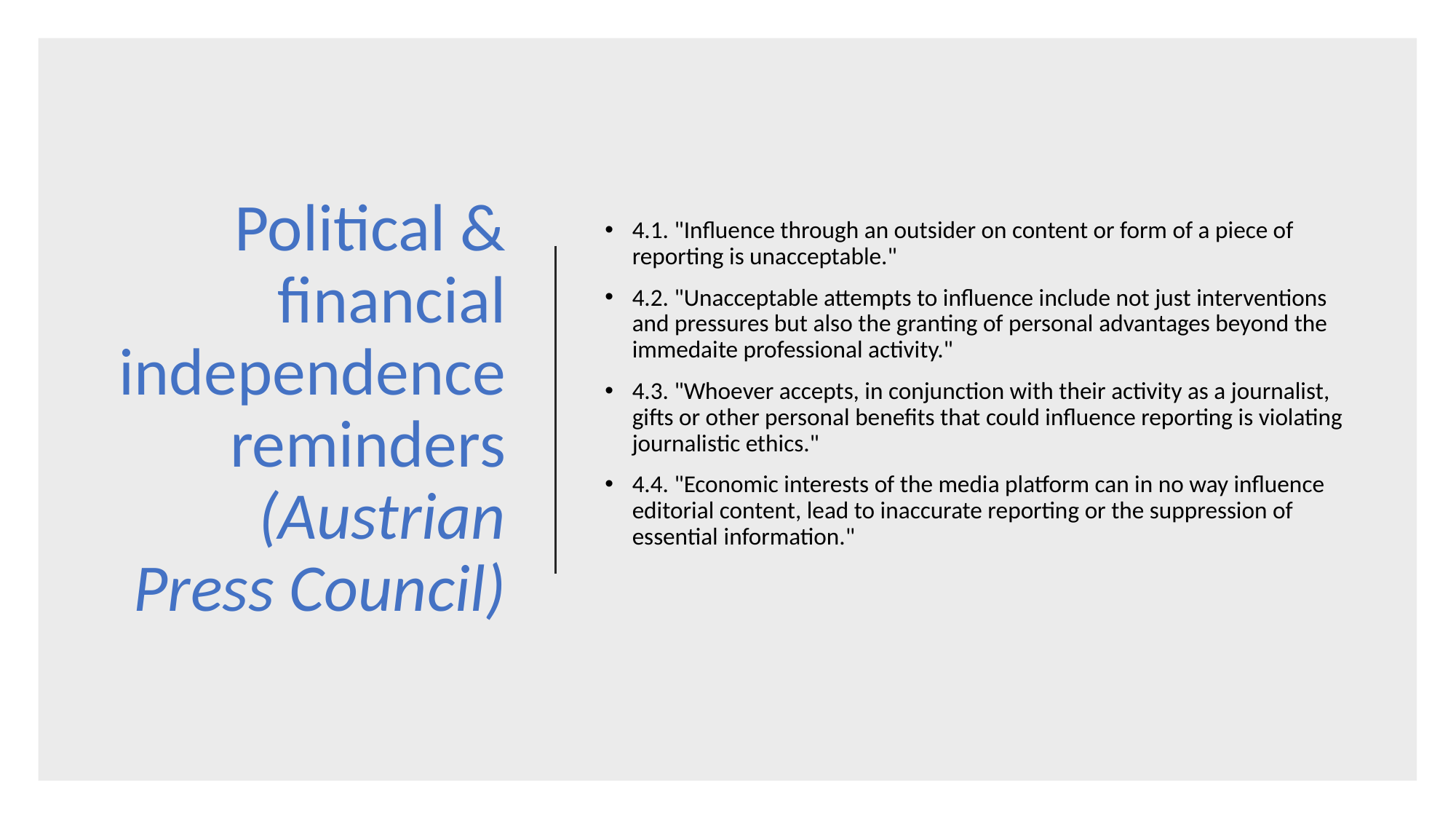

# Political & financial independence reminders (Austrian Press Council)
4.1. "Influence through an outsider on content or form of a piece of reporting is unacceptable."
4.2. "Unacceptable attempts to influence include not just interventions and pressures but also the granting of personal advantages beyond the immedaite professional activity."
4.3. "Whoever accepts, in conjunction with their activity as a journalist, gifts or other personal benefits that could influence reporting is violating journalistic ethics."
4.4. "Economic interests of the media platform can in no way influence editorial content, lead to inaccurate reporting or the suppression of essential information."